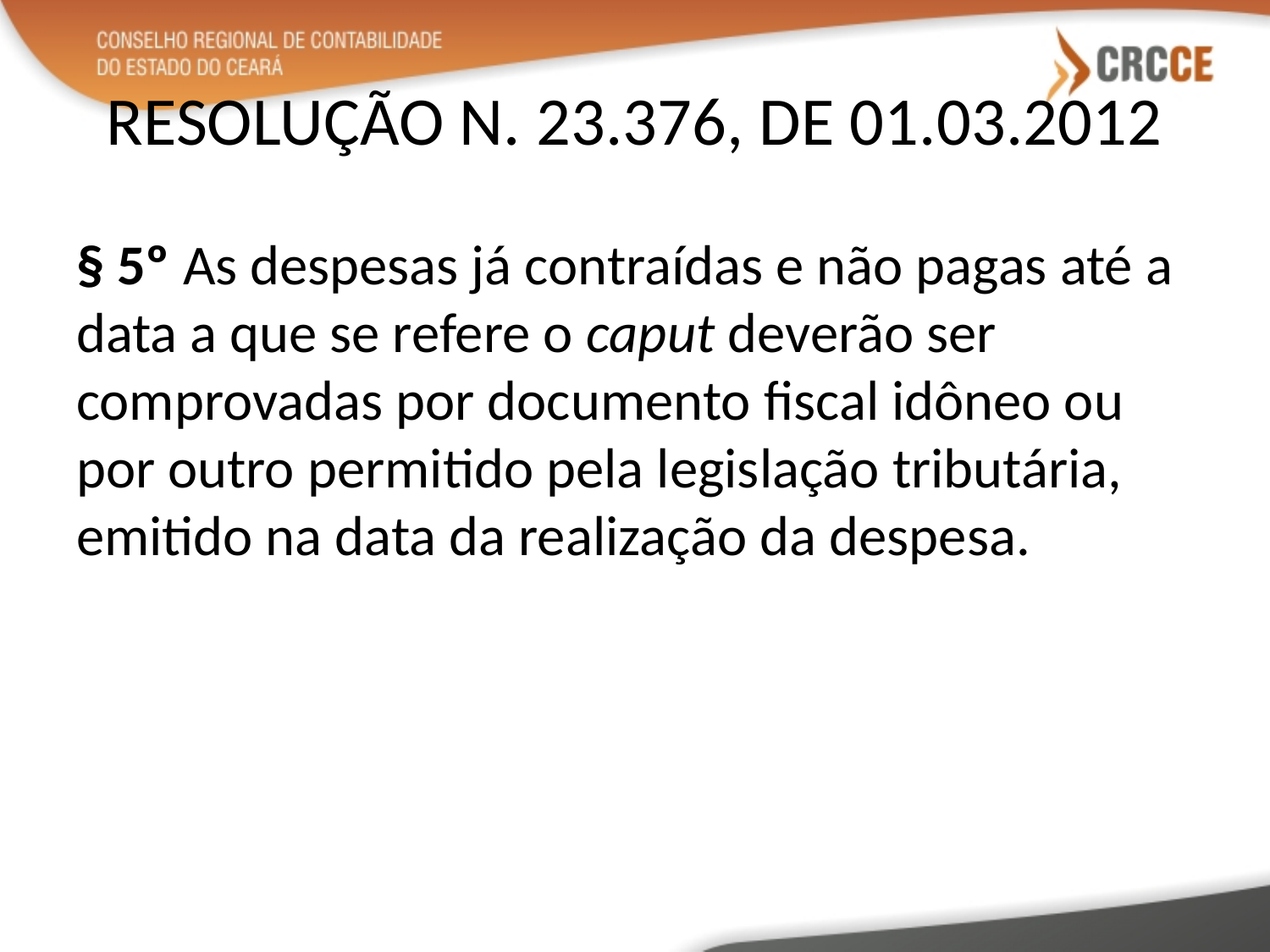

# RESOLUÇÃO N. 23.376, DE 01.03.2012
§ 5º As despesas já contraídas e não pagas até a data a que se refere o caput deverão ser comprovadas por documento fiscal idôneo ou por outro permitido pela legislação tributária, emitido na data da realização da despesa.